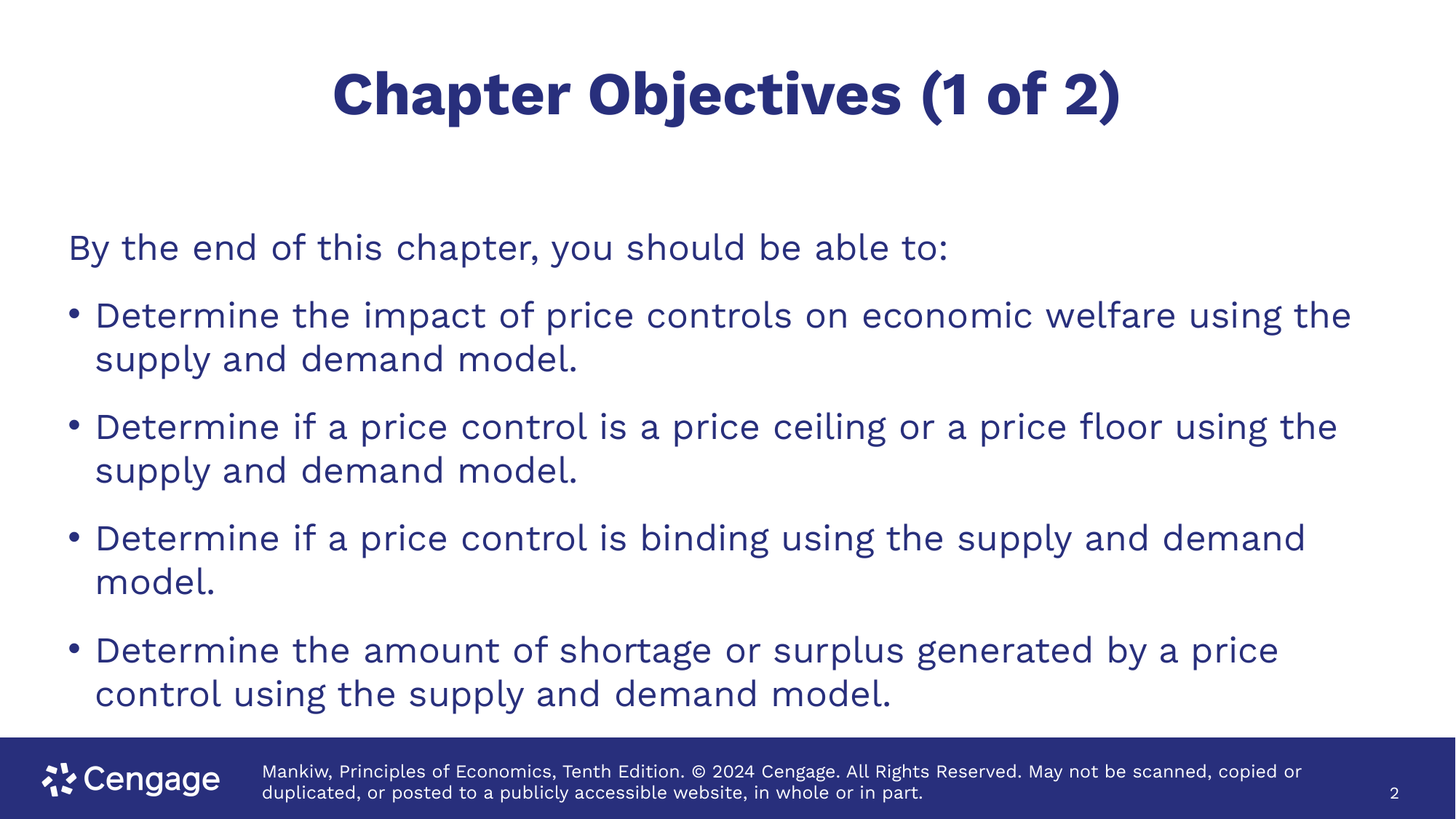

# Chapter Objectives (1 of 2)
By the end of this chapter, you should be able to:
Determine the impact of price controls on economic welfare using the supply and demand model.
Determine if a price control is a price ceiling or a price floor using the supply and demand model.
Determine if a price control is binding using the supply and demand model.
Determine the amount of shortage or surplus generated by a price control using the supply and demand model.